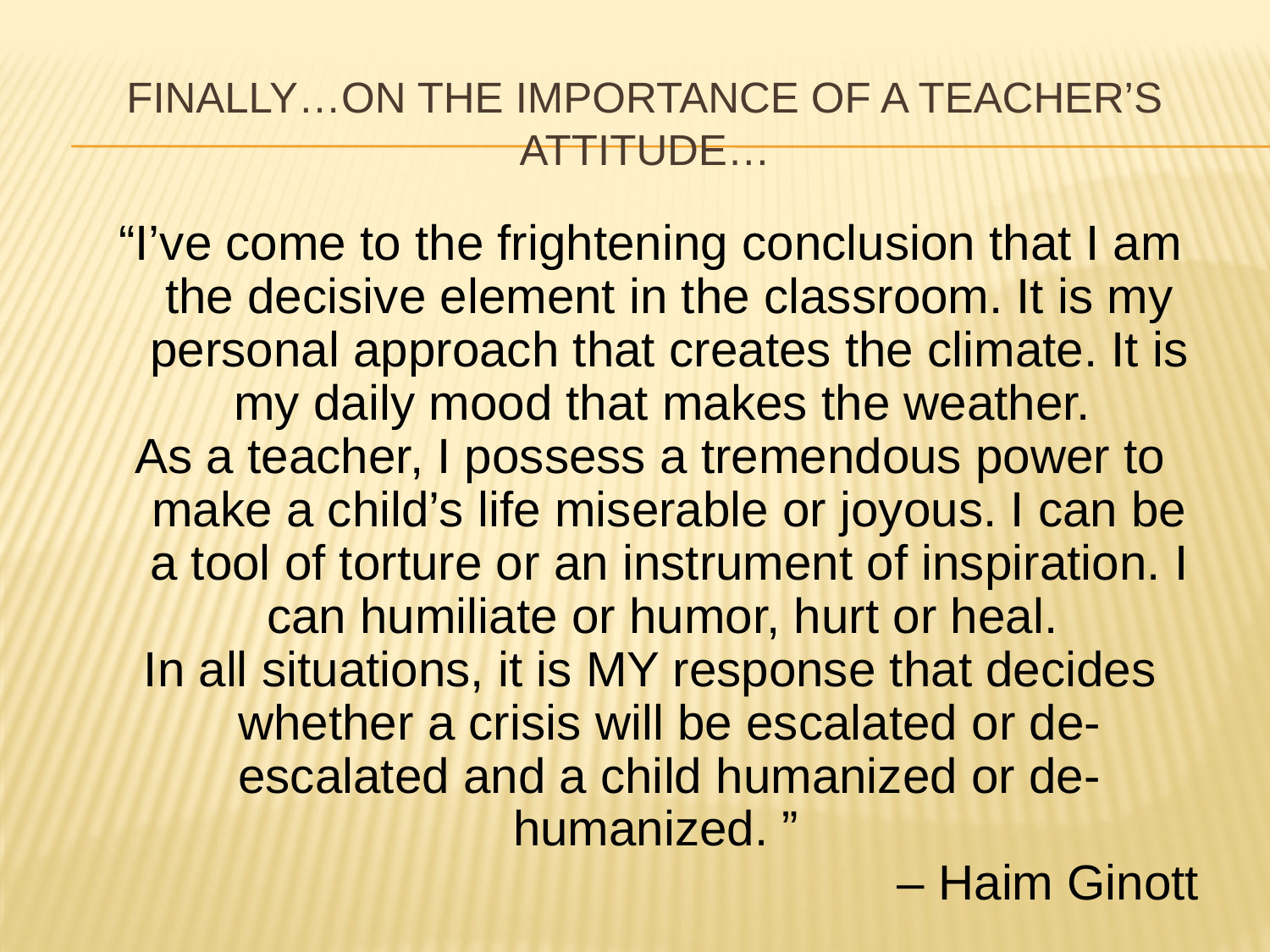

# Finally…ON the importance of a teacher’s attitude…
“I’ve come to the frightening conclusion that I am the decisive element in the classroom. It is my personal approach that creates the climate. It is my daily mood that makes the weather.
As a teacher, I possess a tremendous power to make a child’s life miserable or joyous. I can be a tool of torture or an instrument of inspiration. I can humiliate or humor, hurt or heal.
In all situations, it is MY response that decides whether a crisis will be escalated or de-escalated and a child humanized or de-humanized. ”
							– Haim Ginott